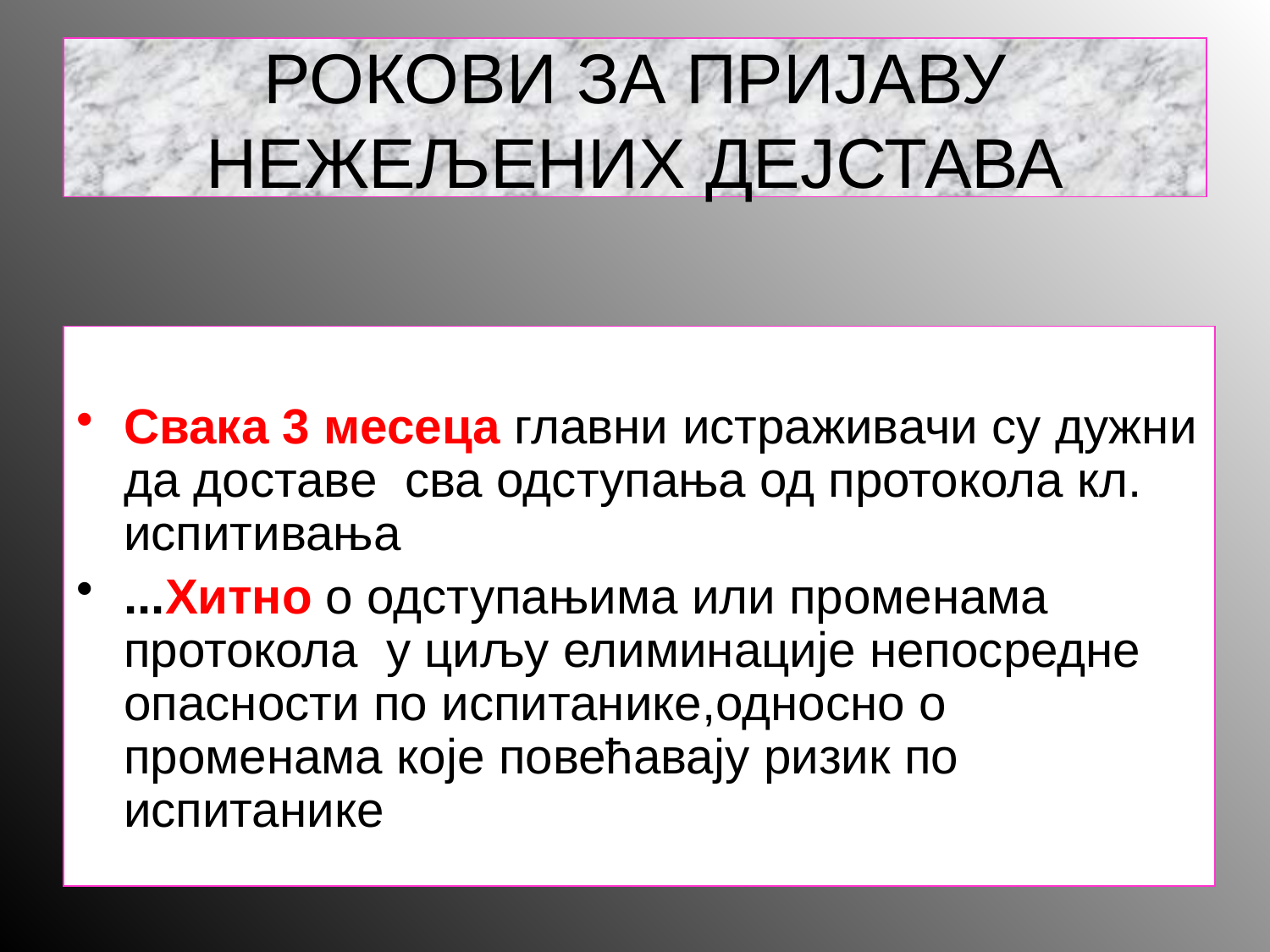

# РОКОВИ ЗА ПРИЈАВУ НЕЖЕЉЕНИХ ДЕЈСТАВА

Свака 3 месеца главни истраживачи су дужни да доставе  сва одступања од протокола кл. испитивања
...Хитно о одступањима или променама протокола  у циљу елиминације непосредне опасности по испитанике,односно о променама које повећавају ризик по испитанике